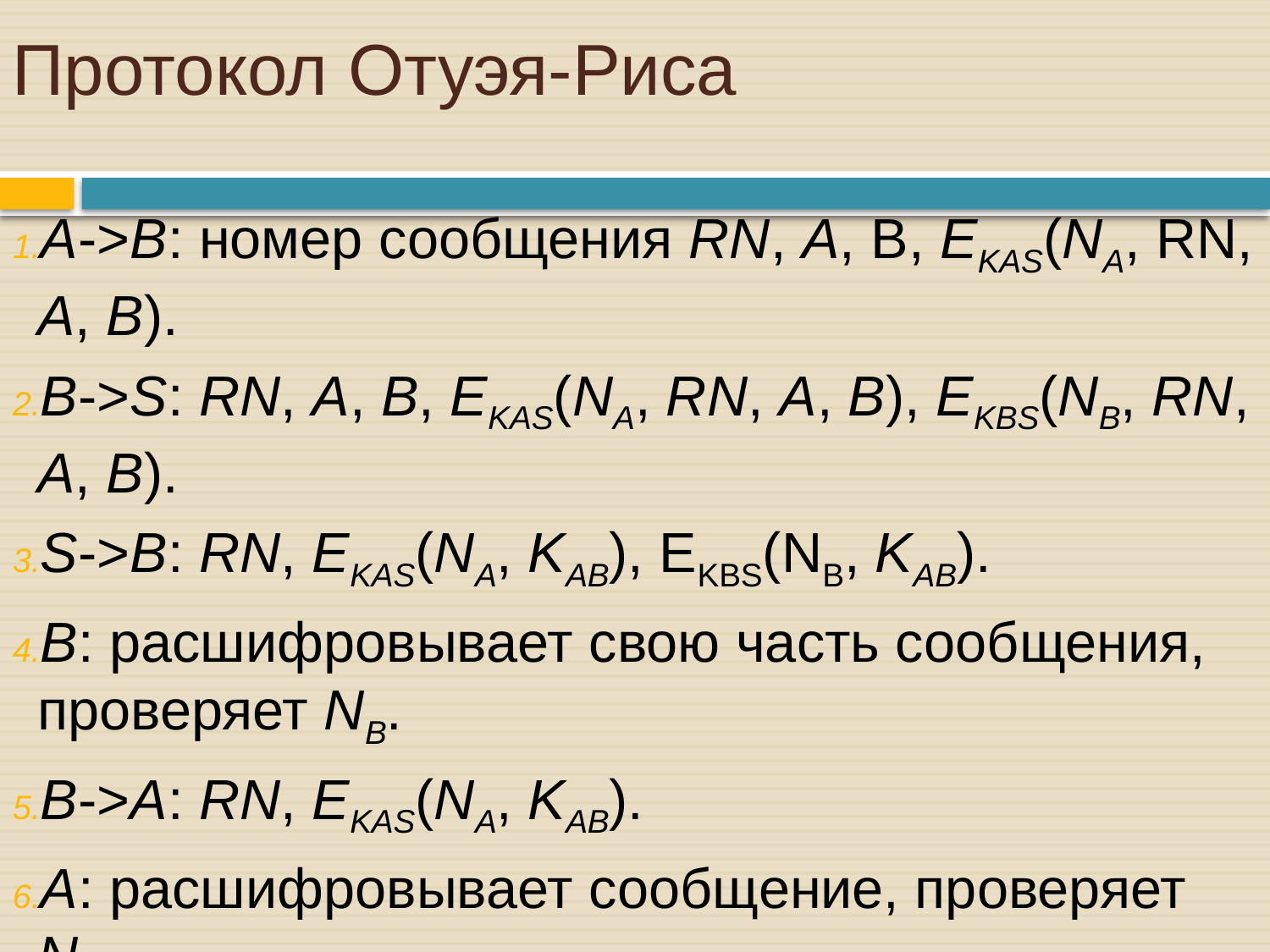

# Протокол Отуэя-Риса
A->B: номер сообщения RN, A, B, EKAS(NA, RN, A, B).
B->S: RN, A, B, EKAS(NA, RN, A, B), EKBS(NB, RN, A, B).
S->B: RN, EKAS(NA, KAB), EKBS(NB, KAB).
B: расшифровывает свою часть сообщения, проверяет NB.
B->A: RN, EKAS(NA, KAB).
A: расшифровывает сообщение, проверяет NA.
Если NA и NB правильны, а RN не изменился, то A и B убедились в подлинности друг друга и получили сеансовый ключ.